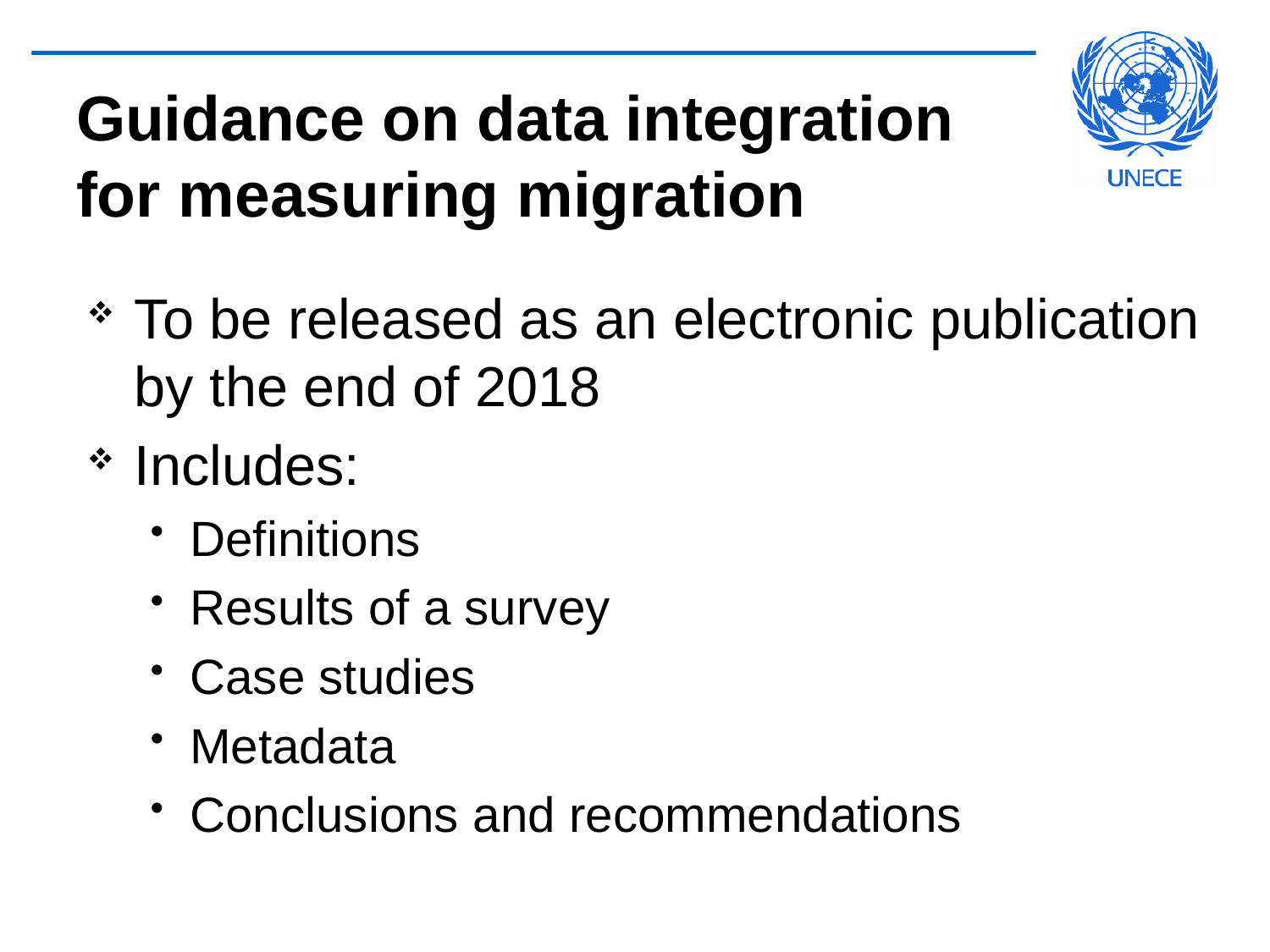

# Guidance on data integration for measuring migration
To be released as an electronic publication by the end of 2018
Includes:
Definitions
Results of a survey
Case studies
Metadata
Conclusions and recommendations